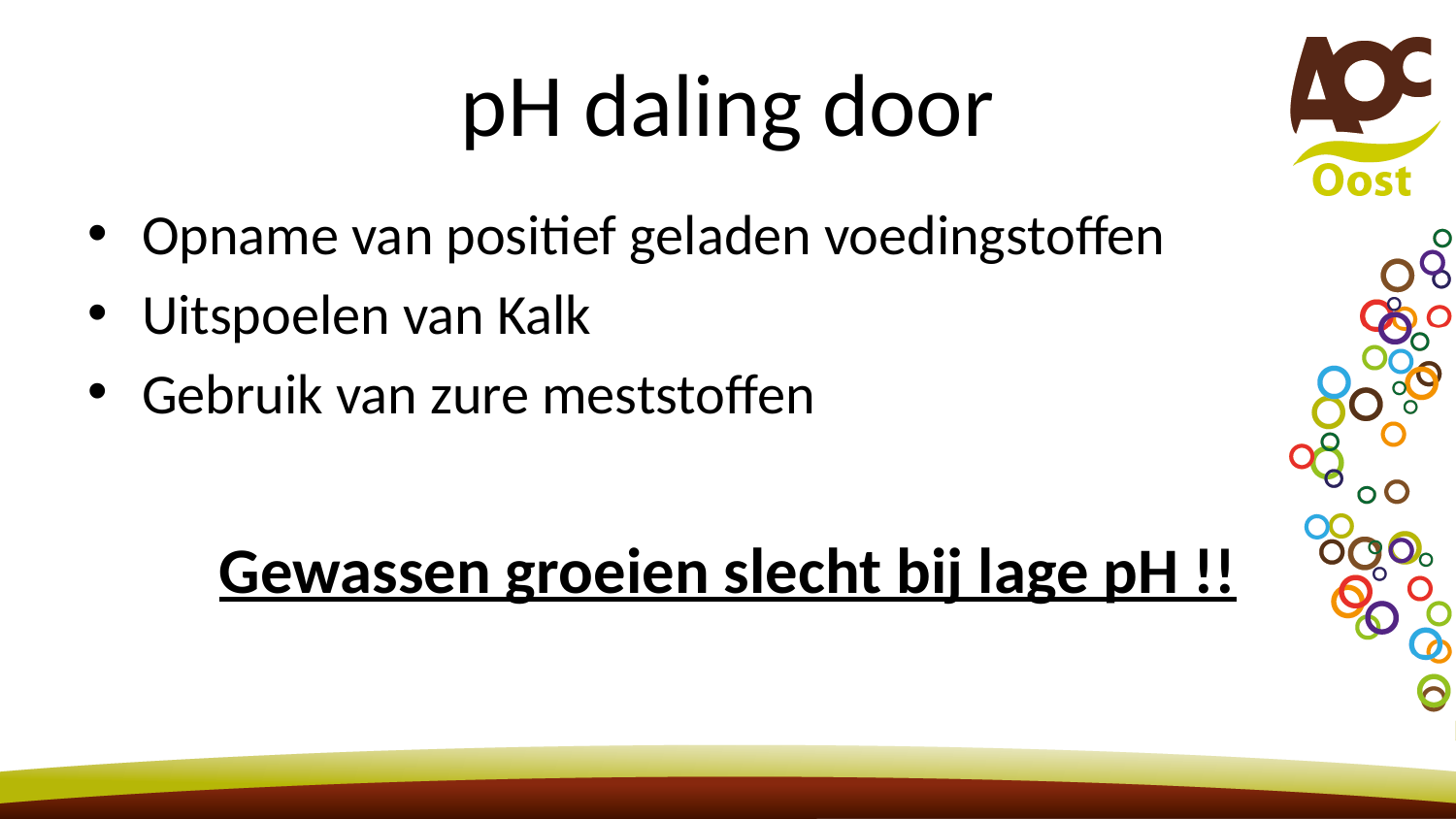

# pH daling door
Opname van positief geladen voedingstoffen
Uitspoelen van Kalk
Gebruik van zure meststoffen

Gewassen groeien slecht bij lage pH !!